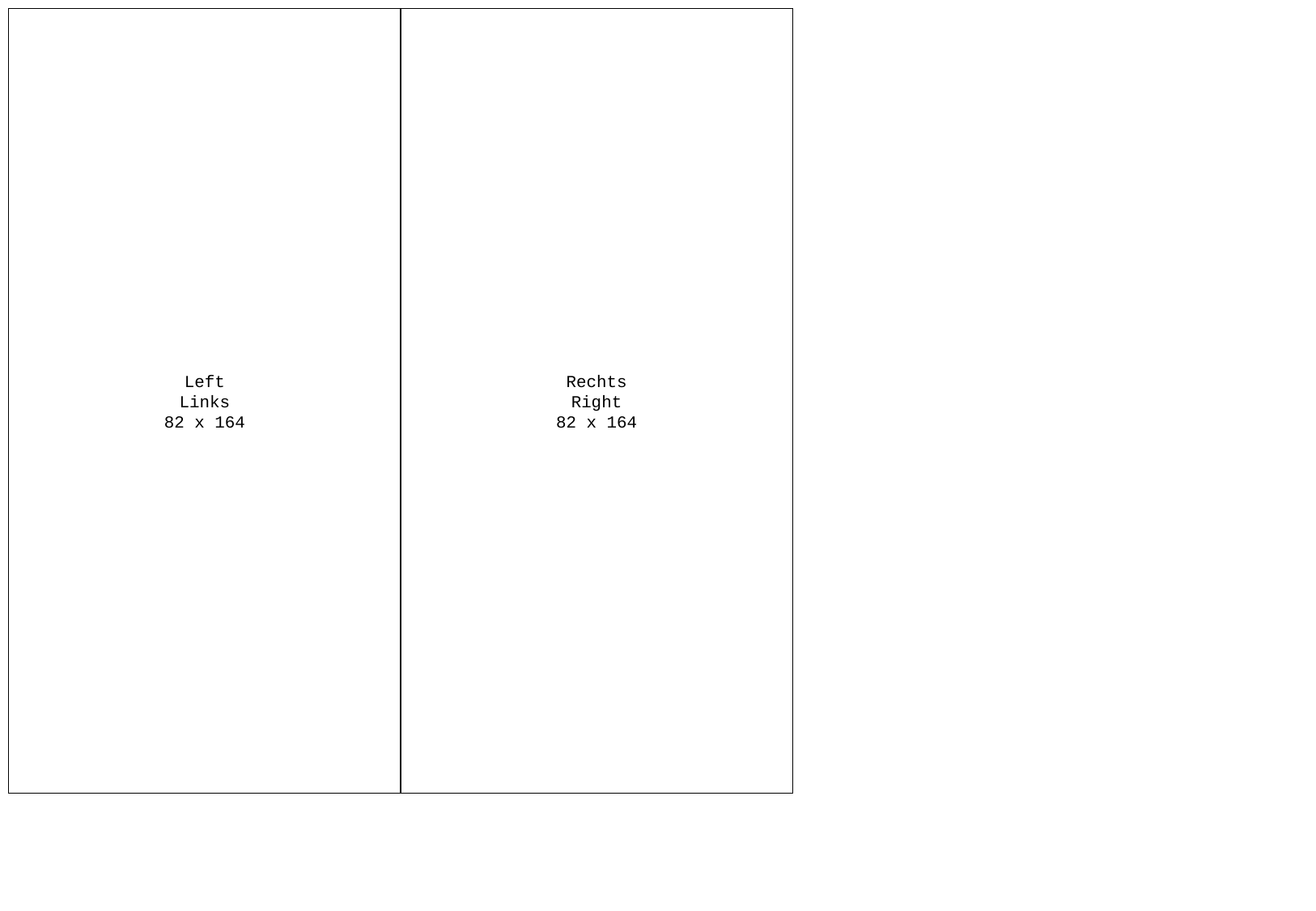

Left
Links
82 x 164
Rechts
Right
82 x 164